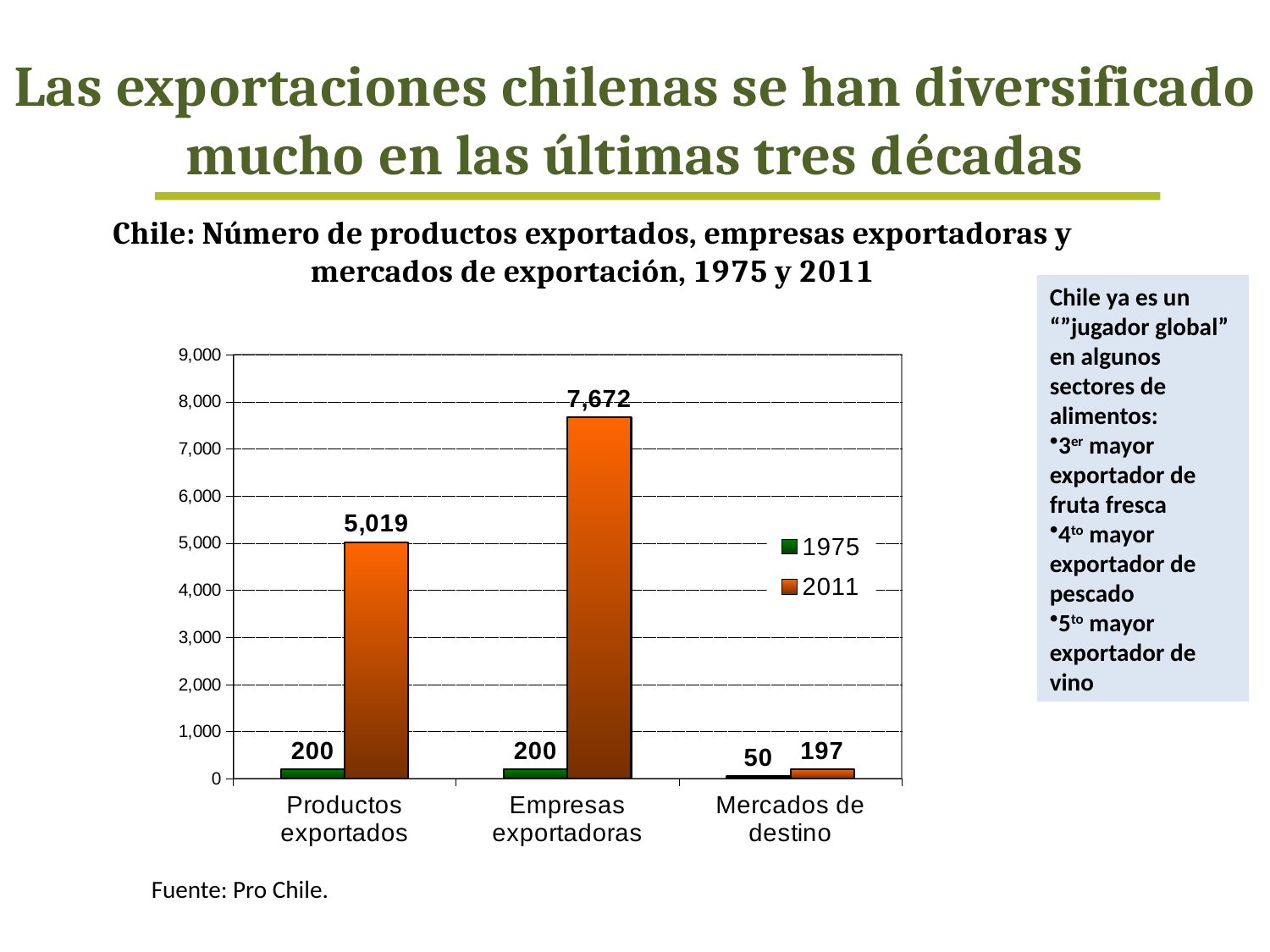

# Las exportaciones chilenas se han diversificado mucho en las últimas tres décadas

Chile: Número de productos exportados, empresas exportadoras y mercados de exportación, 1975 y 2011
Chile ya es un “”jugador global” en algunos sectores de alimentos:
3er mayor exportador de fruta fresca
4to mayor exportador de pescado
5to mayor exportador de vino

### Chart

| Category |  | 2011 |
|---|---|---|
| Productos exportados | 200.0 | 5019.0 |
| Empresas exportadoras | 200.0 | 7672.0 |
| Mercados de destino | 50.0 | 197.0 |
Fuente: Pro Chile.